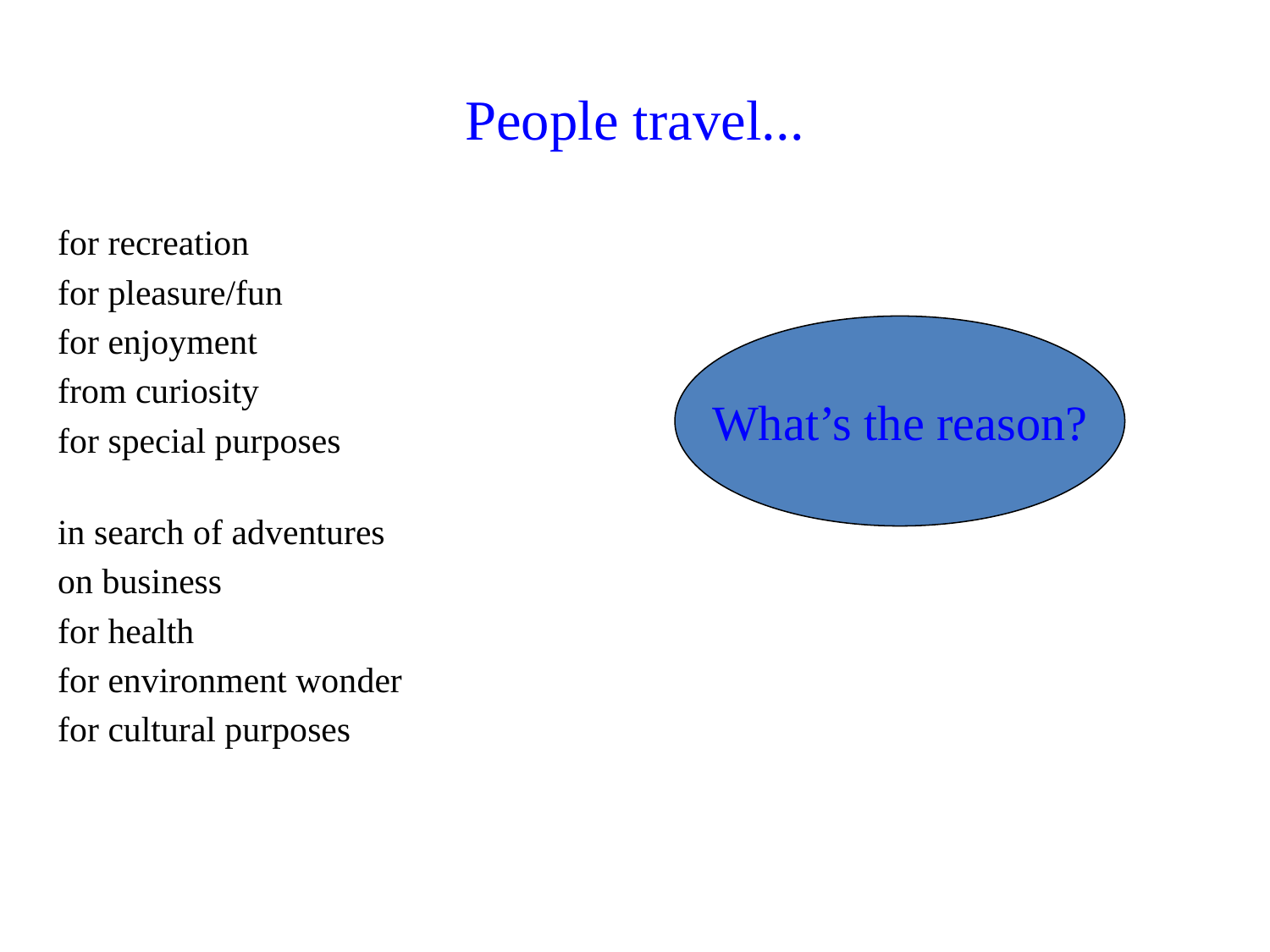

# People travel...
for recreation
for pleasure/fun
for enjoyment
from curiosity
for special purposes
in search of adventures
on business
for health
for environment wonder
for cultural purposes
What’s the reason?